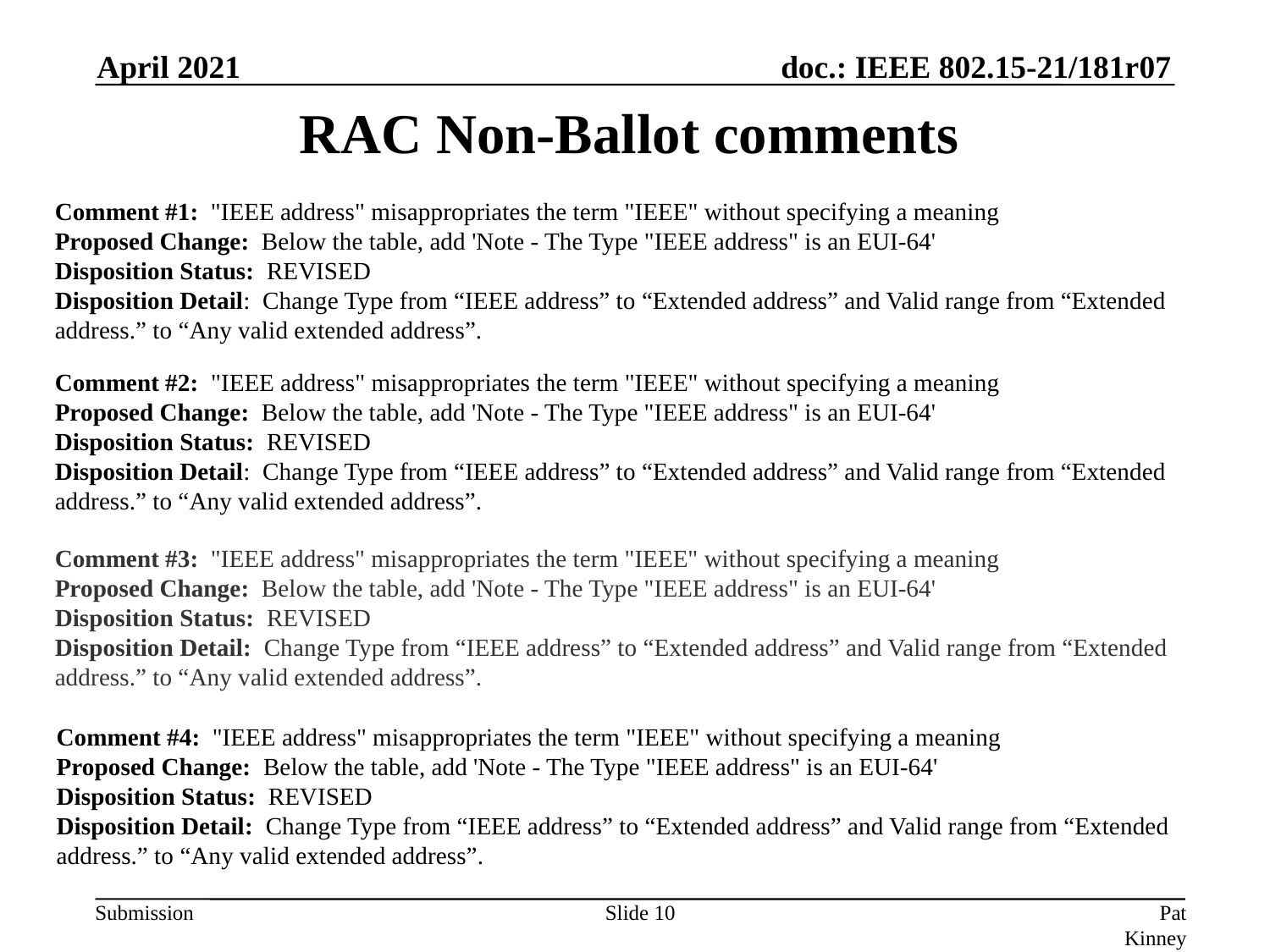

April 2021
# RAC Non-Ballot comments
Comment #1:  "IEEE address" misappropriates the term "IEEE" without specifying a meaning
Proposed Change:  Below the table, add 'Note - The Type "IEEE address" is an EUI-64'
Disposition Status:  REVISED
Disposition Detail:  Change Type from “IEEE address” to “Extended address” and Valid range from “Extended address.” to “Any valid extended address”.

Comment #2:  "IEEE address" misappropriates the term "IEEE" without specifying a meaning
Proposed Change:  Below the table, add 'Note - The Type "IEEE address" is an EUI-64'
Disposition Status:  REVISED
Disposition Detail:  Change Type from “IEEE address” to “Extended address” and Valid range from “Extended address.” to “Any valid extended address”.
Comment #3:  "IEEE address" misappropriates the term "IEEE" without specifying a meaning
Proposed Change:  Below the table, add 'Note - The Type "IEEE address" is an EUI-64'
Disposition Status:  REVISED
Disposition Detail:  Change Type from “IEEE address” to “Extended address” and Valid range from “Extended address.” to “Any valid extended address”.
Comment #4:  "IEEE address" misappropriates the term "IEEE" without specifying a meaning
Proposed Change:  Below the table, add 'Note - The Type "IEEE address" is an EUI-64'
Disposition Status:  REVISED
Disposition Detail:  Change Type from “IEEE address” to “Extended address” and Valid range from “Extended address.” to “Any valid extended address”.

Slide 10
Pat Kinney (Kinney Consulting)